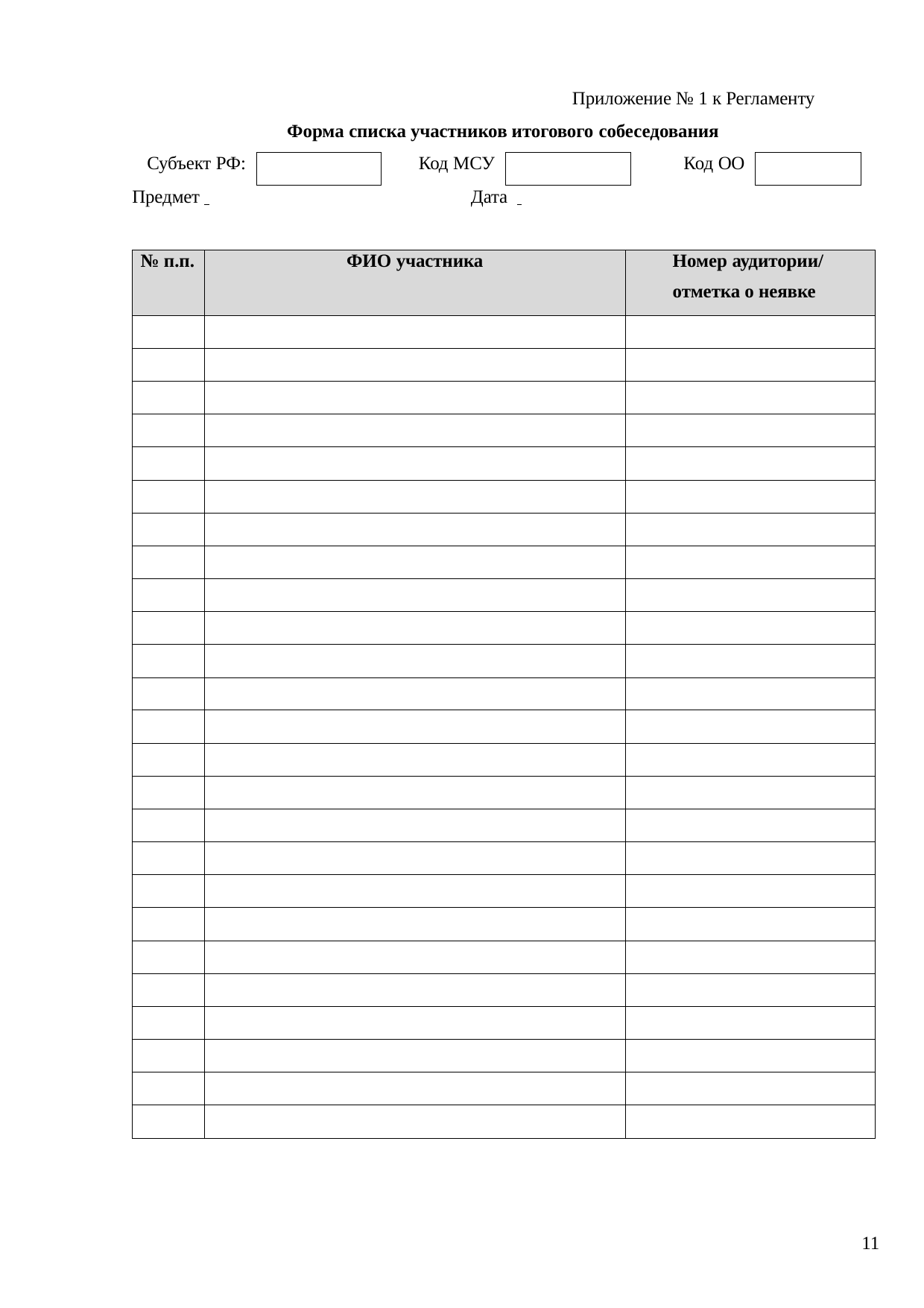

Приложение № 1 к Регламенту
Форма списка участников итогового собеседования
| Субъект РФ: |  | Код МСУ |  | Код ОО |
| --- | --- | --- | --- | --- |

Предмет
Дата

| № п.п. | ФИО участника | Номер аудитории/ отметка о неявке |
| --- | --- | --- |
|  |  |  |
|  |  |  |
|  |  |  |
|  |  |  |
|  |  |  |
|  |  |  |
|  |  |  |
|  |  |  |
|  |  |  |
|  |  |  |
|  |  |  |
|  |  |  |
|  |  |  |
|  |  |  |
|  |  |  |
|  |  |  |
|  |  |  |
|  |  |  |
|  |  |  |
|  |  |  |
|  |  |  |
|  |  |  |
|  |  |  |
|  |  |  |
|  |  |  |
11